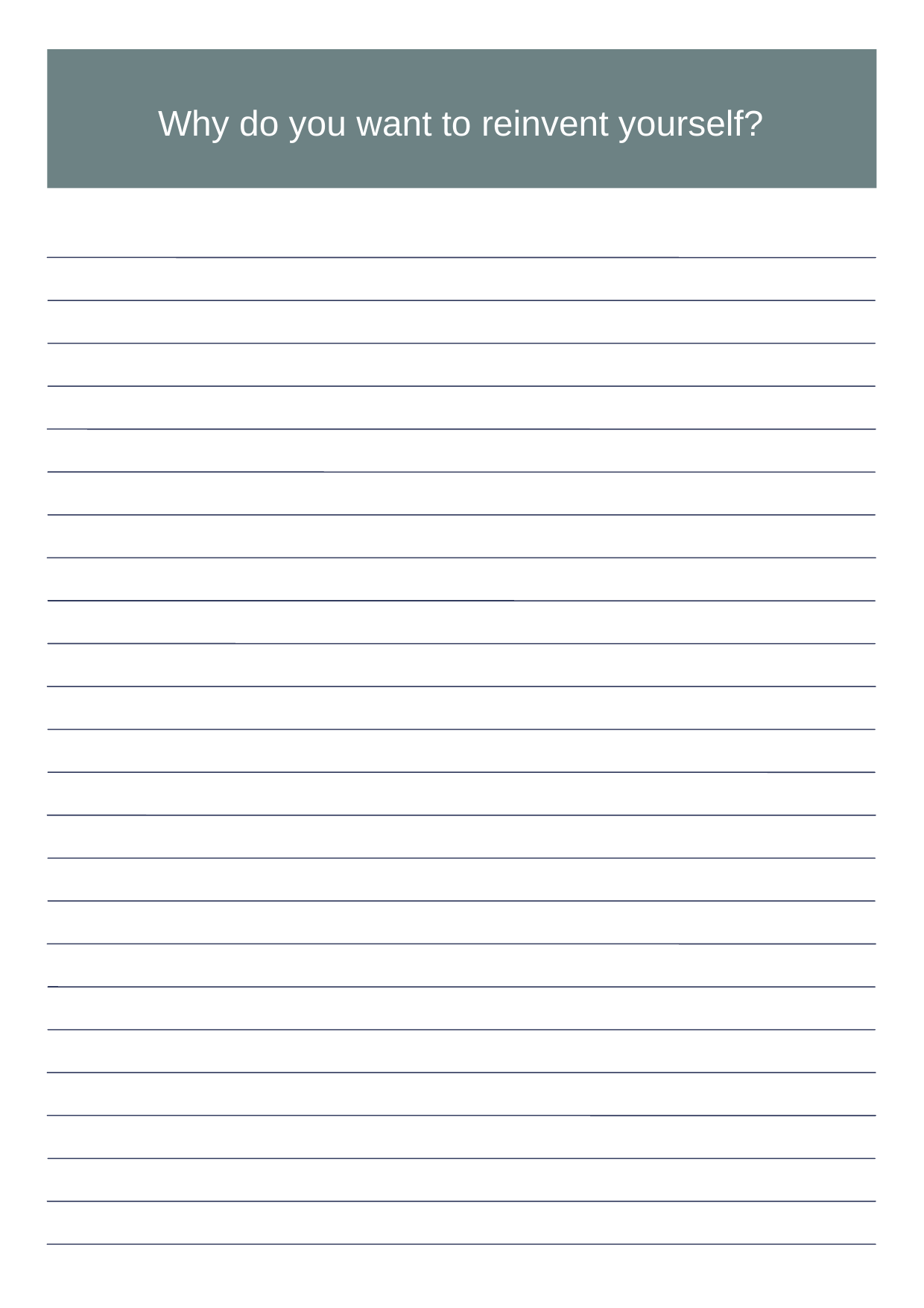

Why do you want to reinvent yourself?